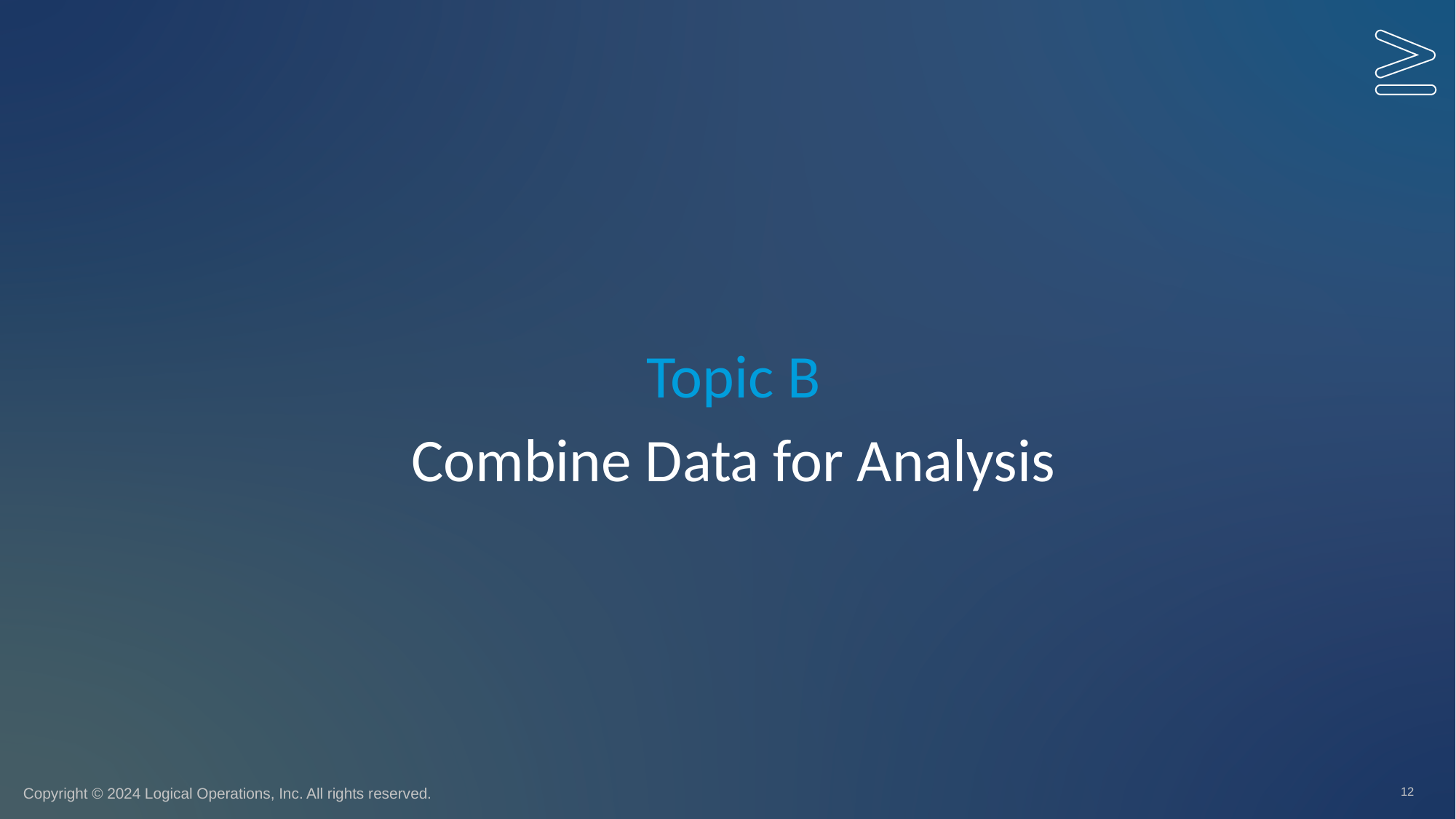

Topic B
# Combine Data for Analysis
12